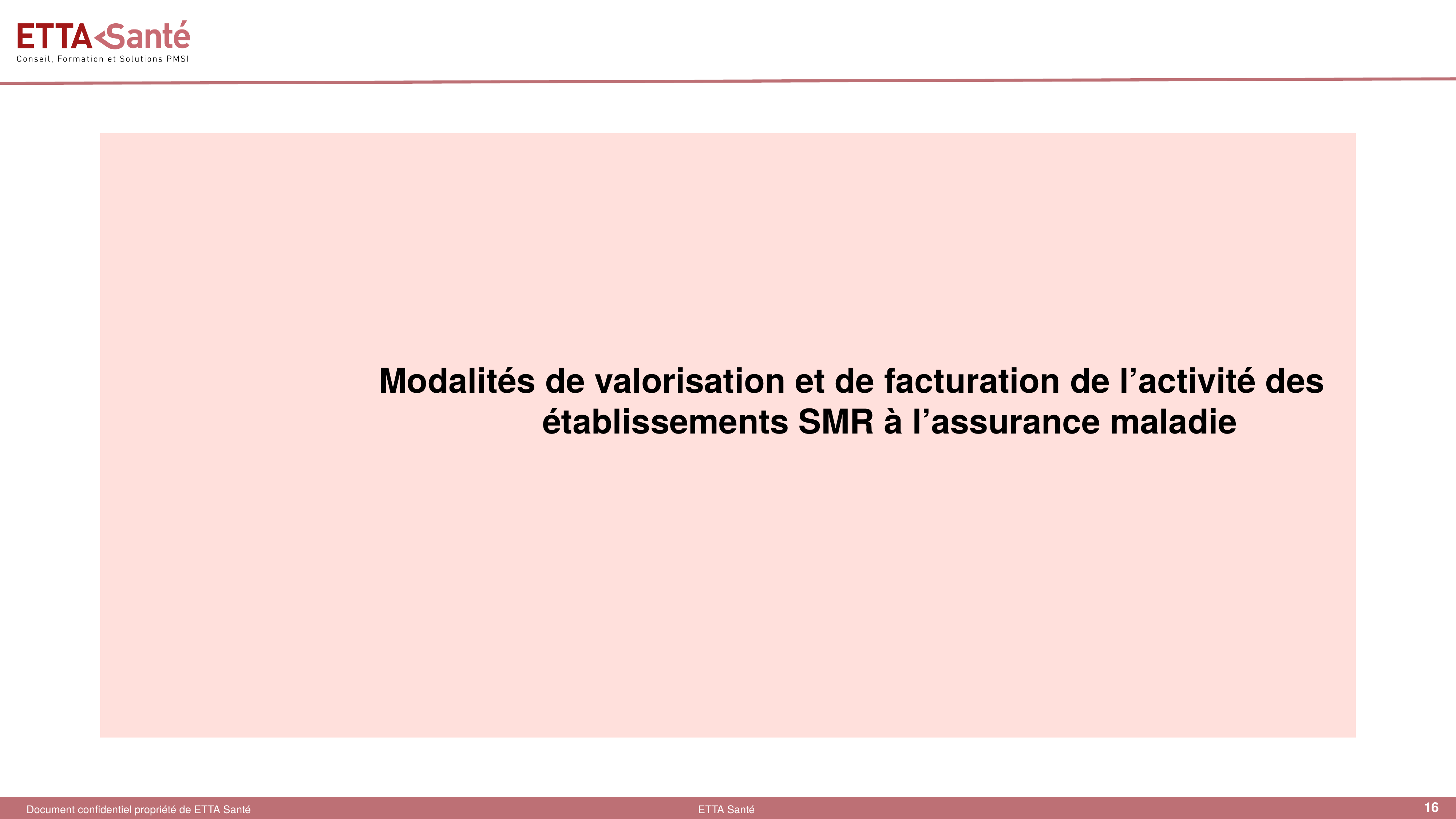

#

					Modalités de valorisation et de facturation de l’activité des 								établissements SMR à l’assurance maladie

16